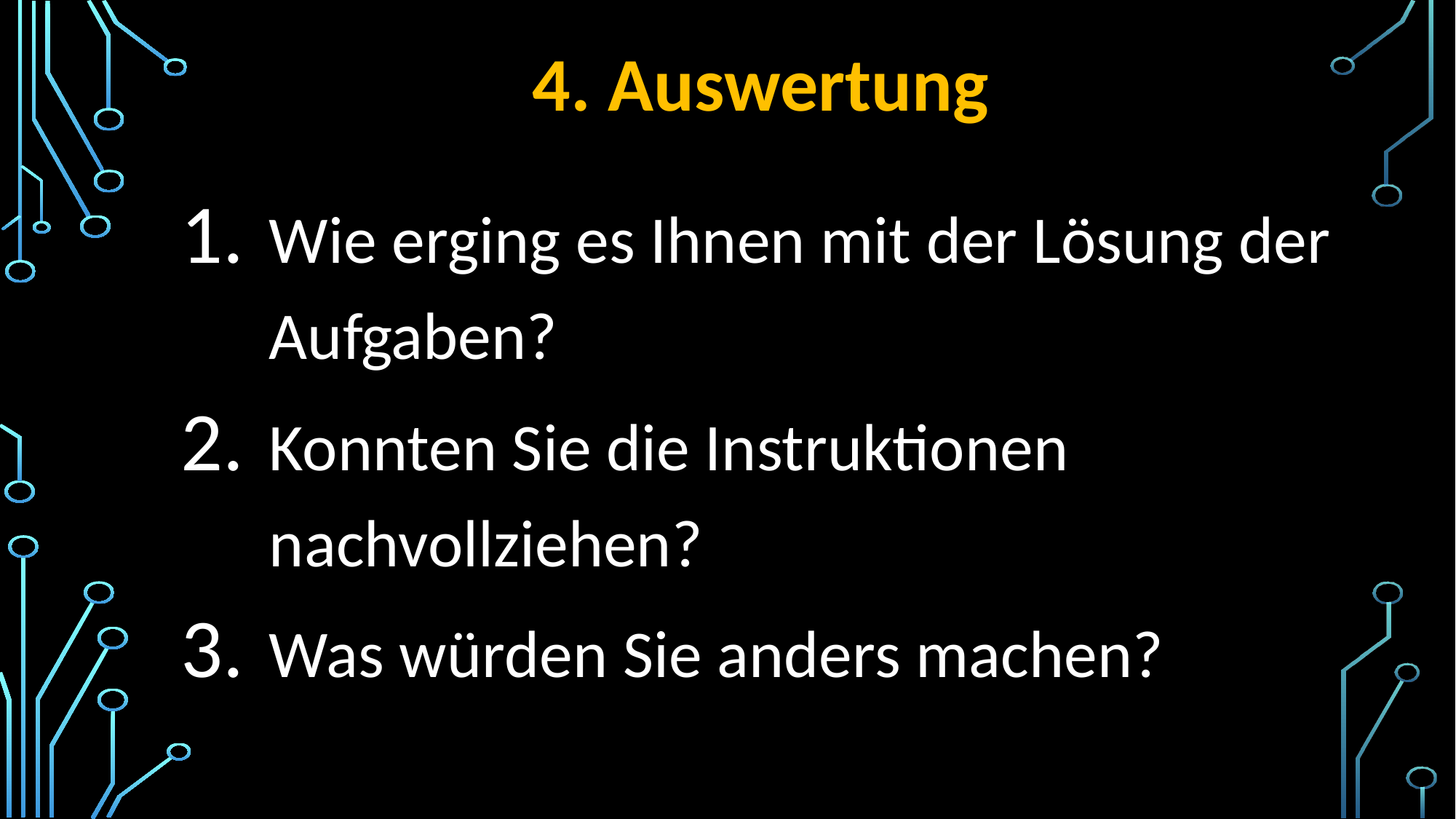

# 4. Auswertung
Wie erging es Ihnen mit der Lösung der Aufgaben?
Konnten Sie die Instruktionen nachvollziehen?
Was würden Sie anders machen?